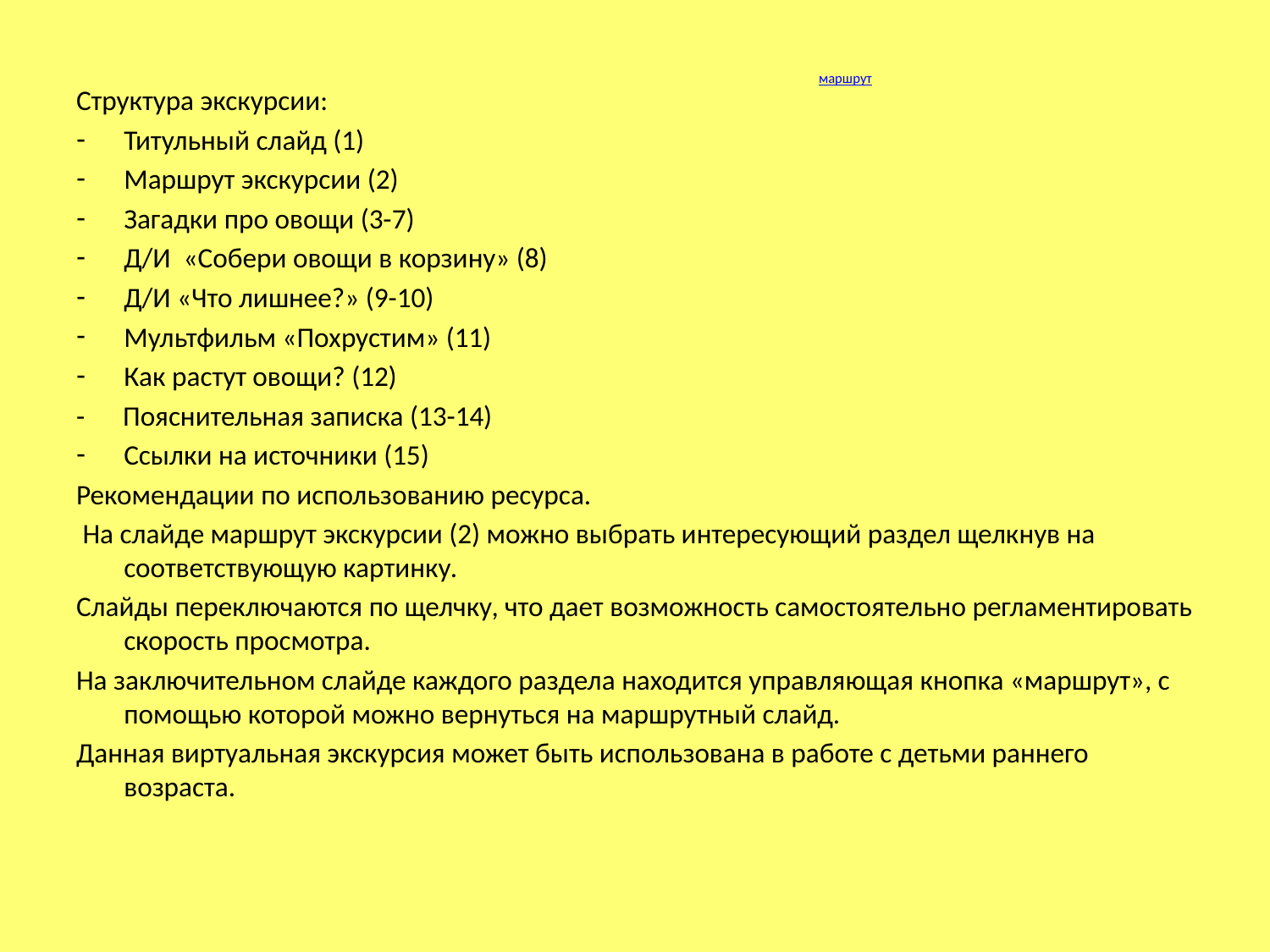

# маршрут
Структура экскурсии:
Титульный слайд (1)
Маршрут экскурсии (2)
Загадки про овощи (3-7)
Д/И  «Собери овощи в корзину» (8)
Д/И «Что лишнее?» (9-10)
Мультфильм «Похрустим» (11)
Как растут овощи? (12)
-      Пояснительная записка (13-14)
Ссылки на источники (15)
Рекомендации по использованию ресурса.
 На слайде маршрут экскурсии (2) можно выбрать интересующий раздел щелкнув на соответствующую картинку.
Слайды переключаются по щелчку, что дает возможность самостоятельно регламентировать скорость просмотра.
На заключительном слайде каждого раздела находится управляющая кнопка «маршрут», с помощью которой можно вернуться на маршрутный слайд.
Данная виртуальная экскурсия может быть использована в работе с детьми раннего возраста.